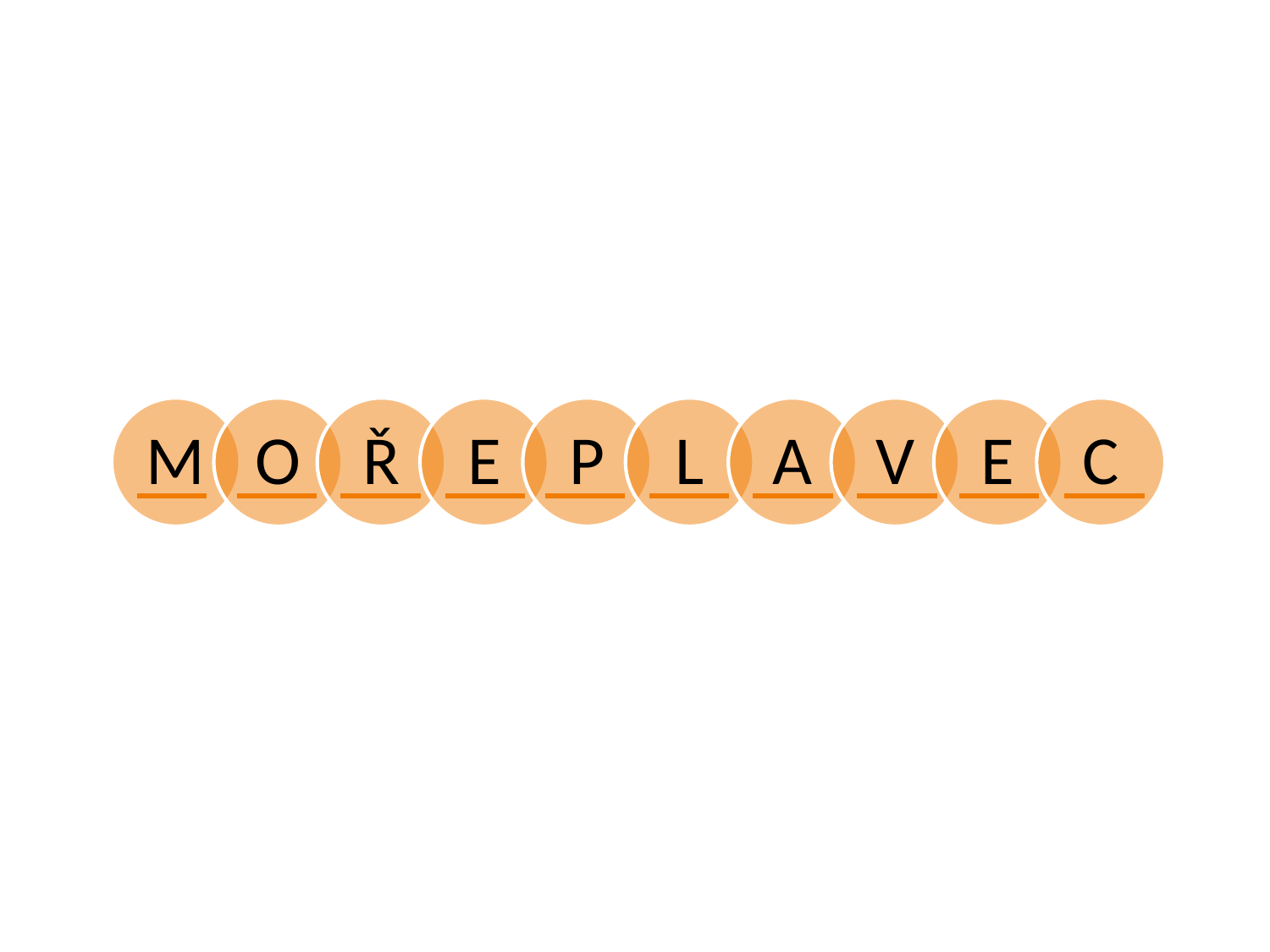

M
O
Ř
E
P
L
A
V
E
C